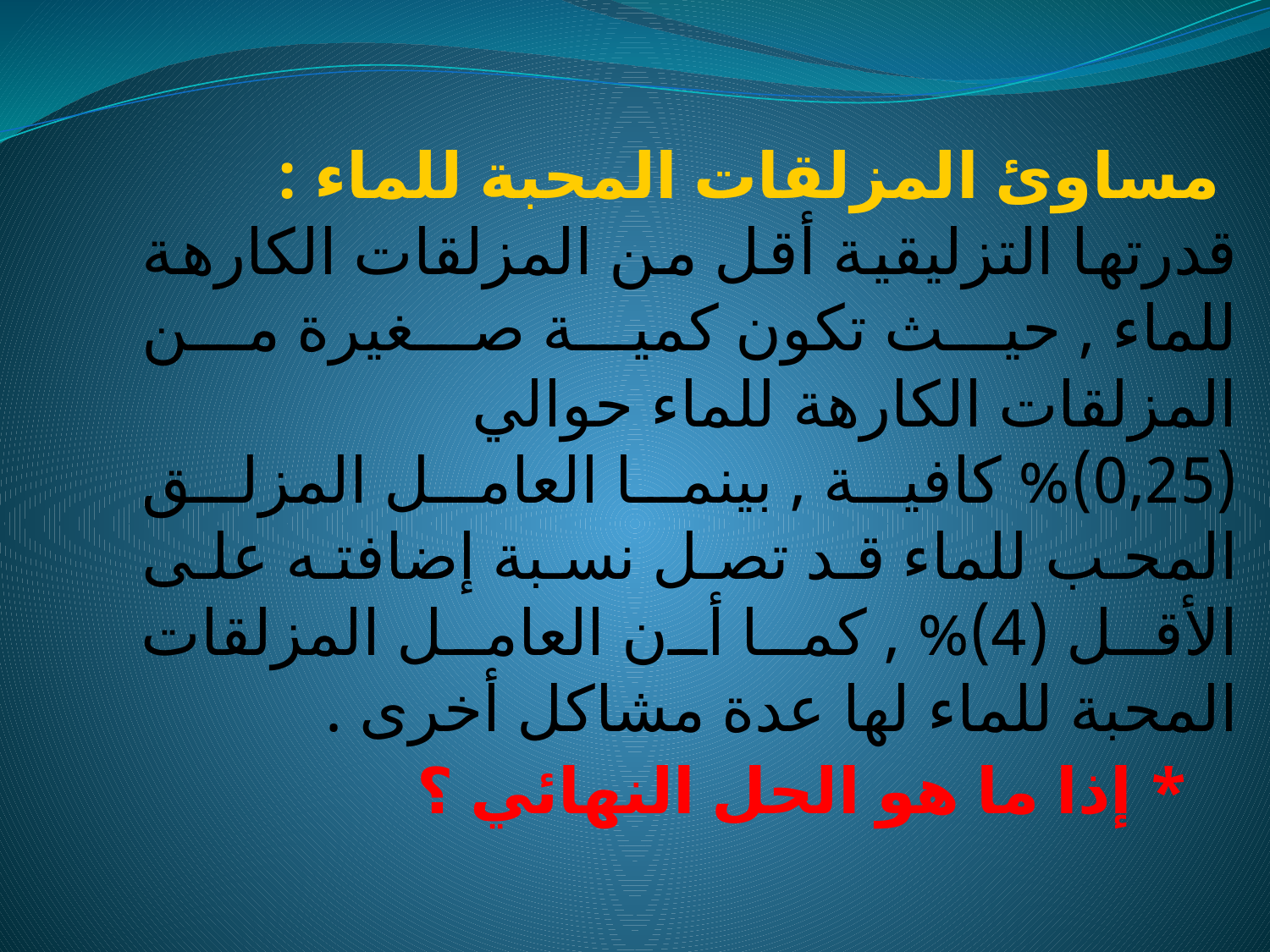

مساوئ المزلقات المحبة للماء :
قدرتها التزليقية أقل من المزلقات الكارهة للماء , حيث تكون كمية صغيرة من المزلقات الكارهة للماء حوالي
(0,25)% كافية , بينما العامل المزلق المحب للماء قد تصل نسبة إضافته على الأقل (4)% , كما أن العامل المزلقات المحبة للماء لها عدة مشاكل أخرى .

* إذا ما هو الحل النهائي ؟